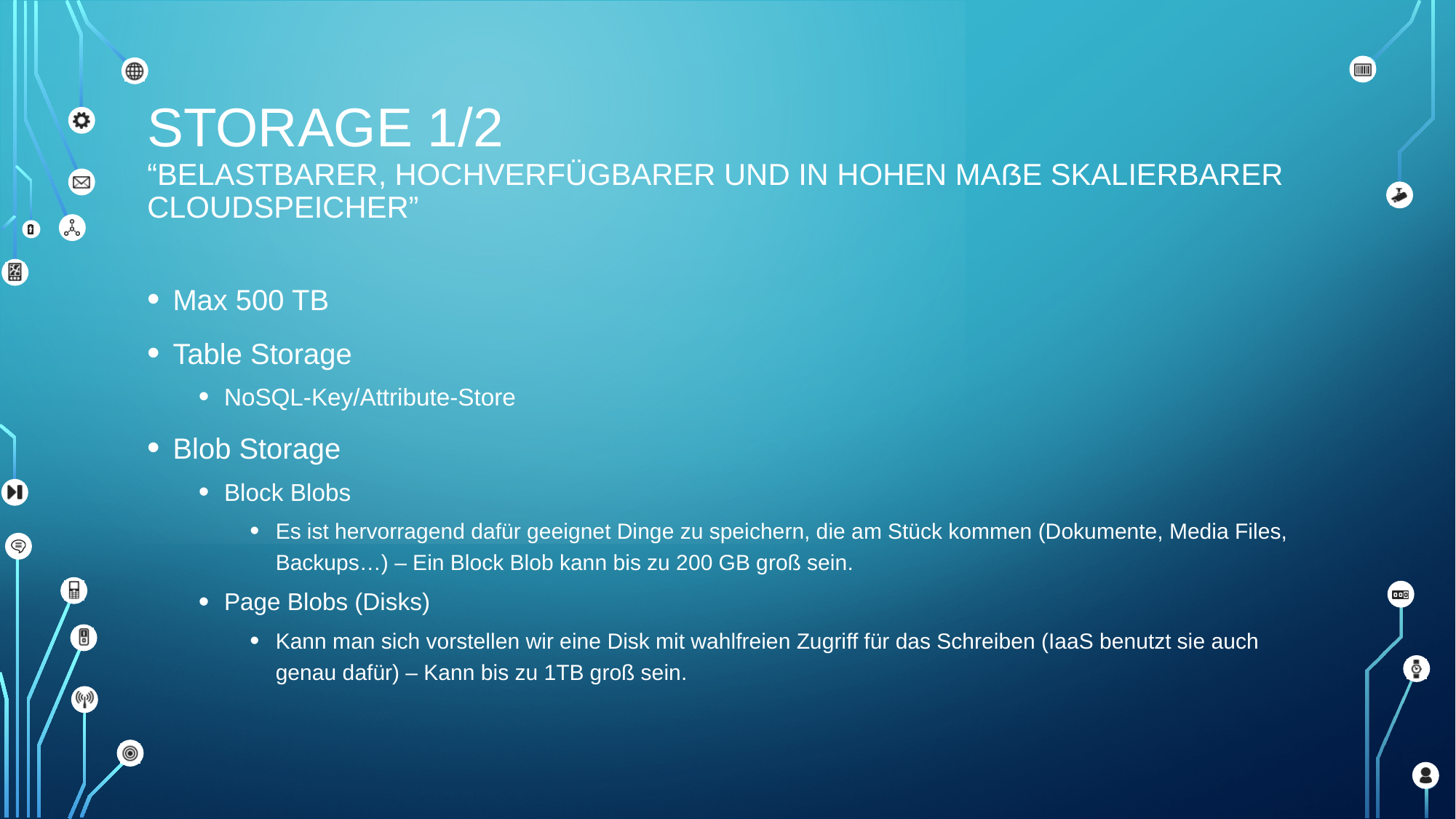

# Storage 1/2 “Belastbarer, hochverfügbarer und in hohen maße skalierbarer Cloudspeicher”
Max 500 TB
Table Storage
NoSQL-Key/Attribute-Store
Blob Storage
Block Blobs
Es ist hervorragend dafür geeignet Dinge zu speichern, die am Stück kommen (Dokumente, Media Files, Backups…) – Ein Block Blob kann bis zu 200 GB groß sein.
Page Blobs (Disks)
Kann man sich vorstellen wir eine Disk mit wahlfreien Zugriff für das Schreiben (IaaS benutzt sie auch genau dafür) – Kann bis zu 1TB groß sein.